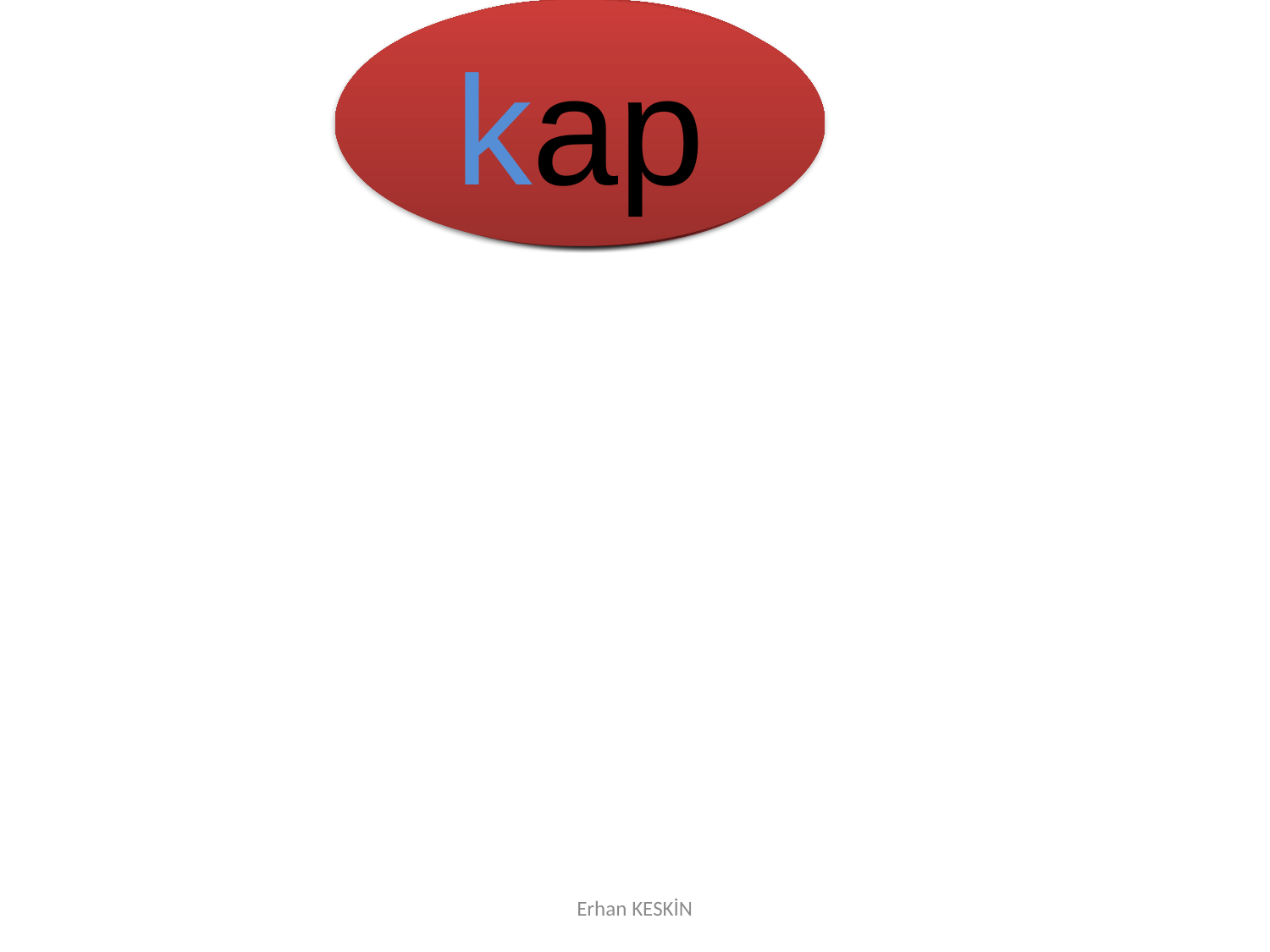

kap
çöp
cep
tıp
tüp
sap
top
tip
Erhan KESKİN